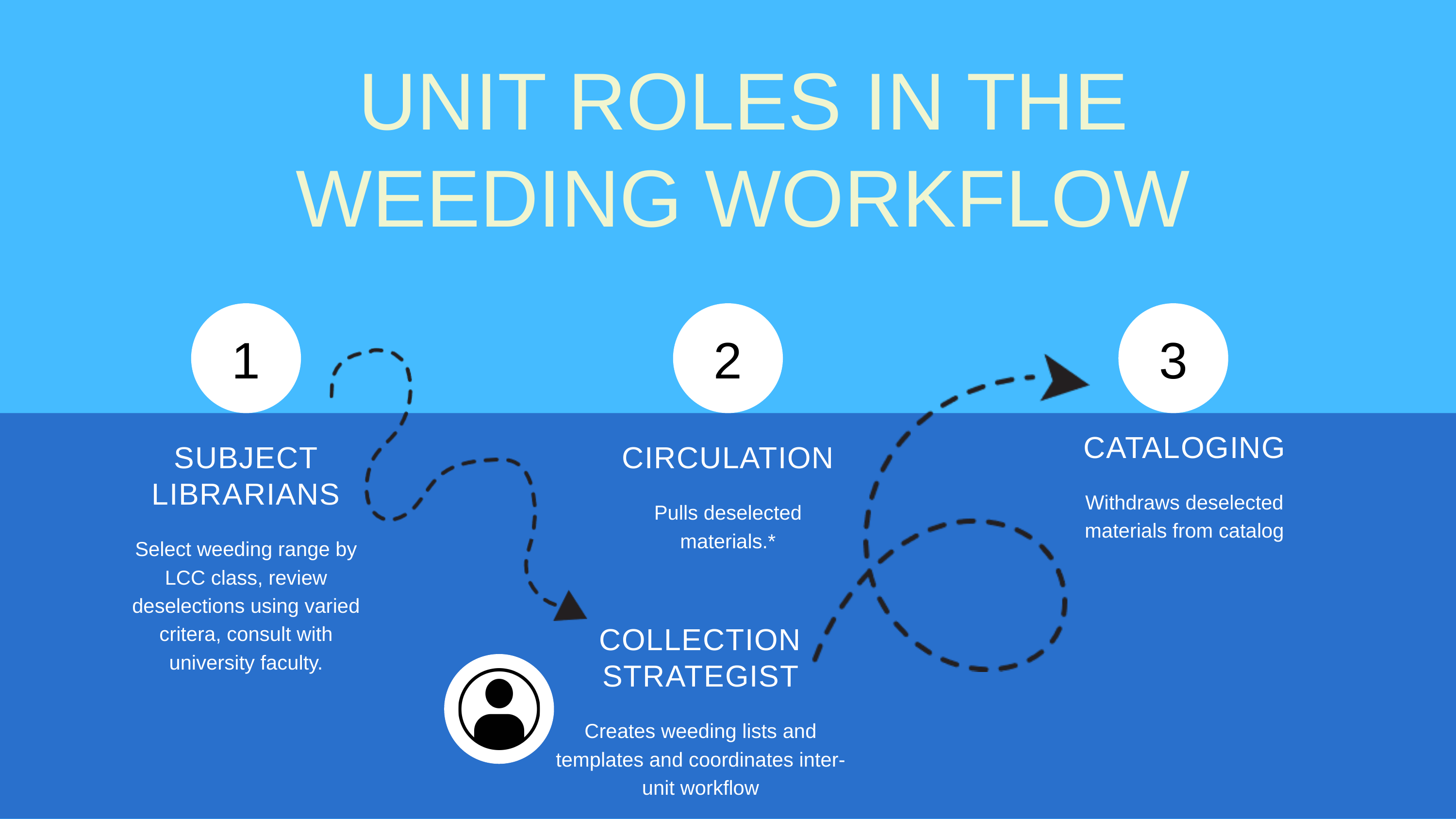

UNIT ROLES IN THE WEEDING WORKFLOW

1

2

3

CATALOGING
Withdraws deselected materials from catalog
SUBJECT LIBRARIANS
Select weeding range by LCC class, review deselections using varied critera, consult with university faculty.
CIRCULATION
Pulls deselected materials.*
COLLECTION STRATEGIST
Creates weeding lists and templates and coordinates inter-unit workflow